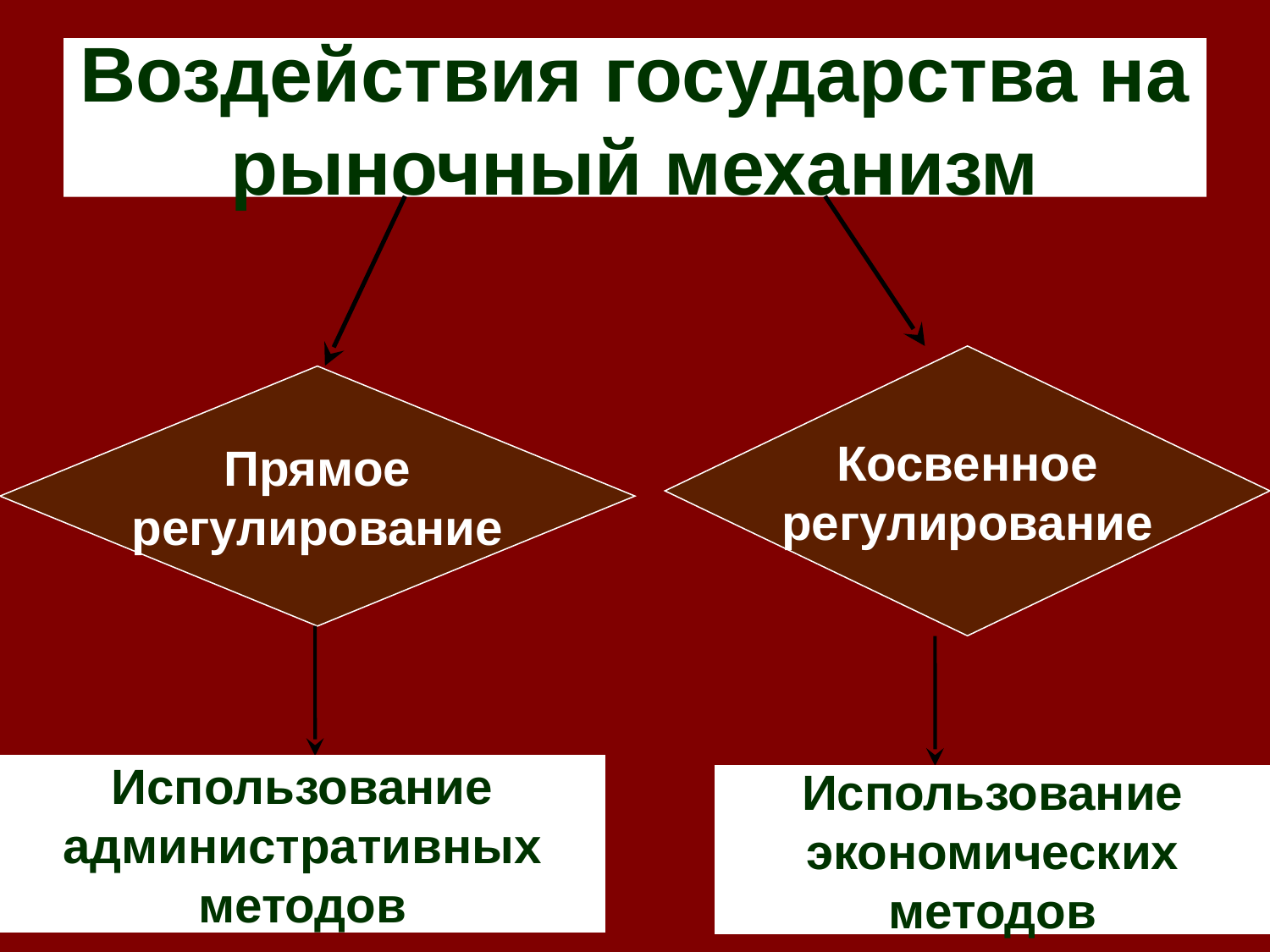

# Воздействия государства на рыночный механизм

Косвенное
регулирование
Прямое
регулирование

Использование
административных
методов

Использование
экономических
методов